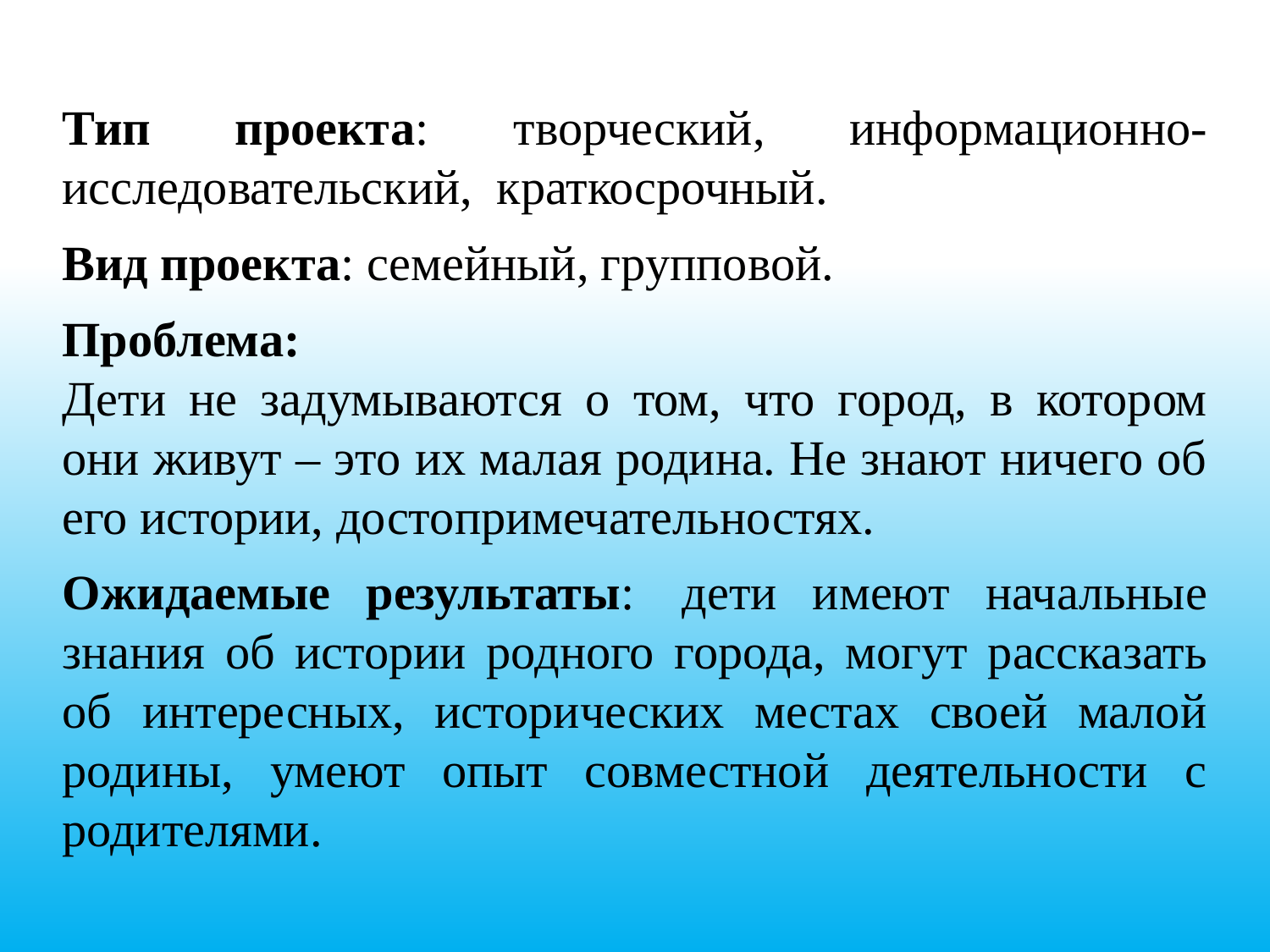

Тип проекта: творческий, информационно-исследовательский,  краткосрочный.

Вид проекта: семейный, групповой.

Проблема:
Дети не задумываются о том, что город, в котором они живут – это их малая родина. Не знают ничего об его истории, достопримечательностях.

Ожидаемые результаты:  дети имеют начальные знания об истории родного города, могут рассказать об интересных, исторических местах своей малой родины, умеют опыт совместной деятельности с родителями.